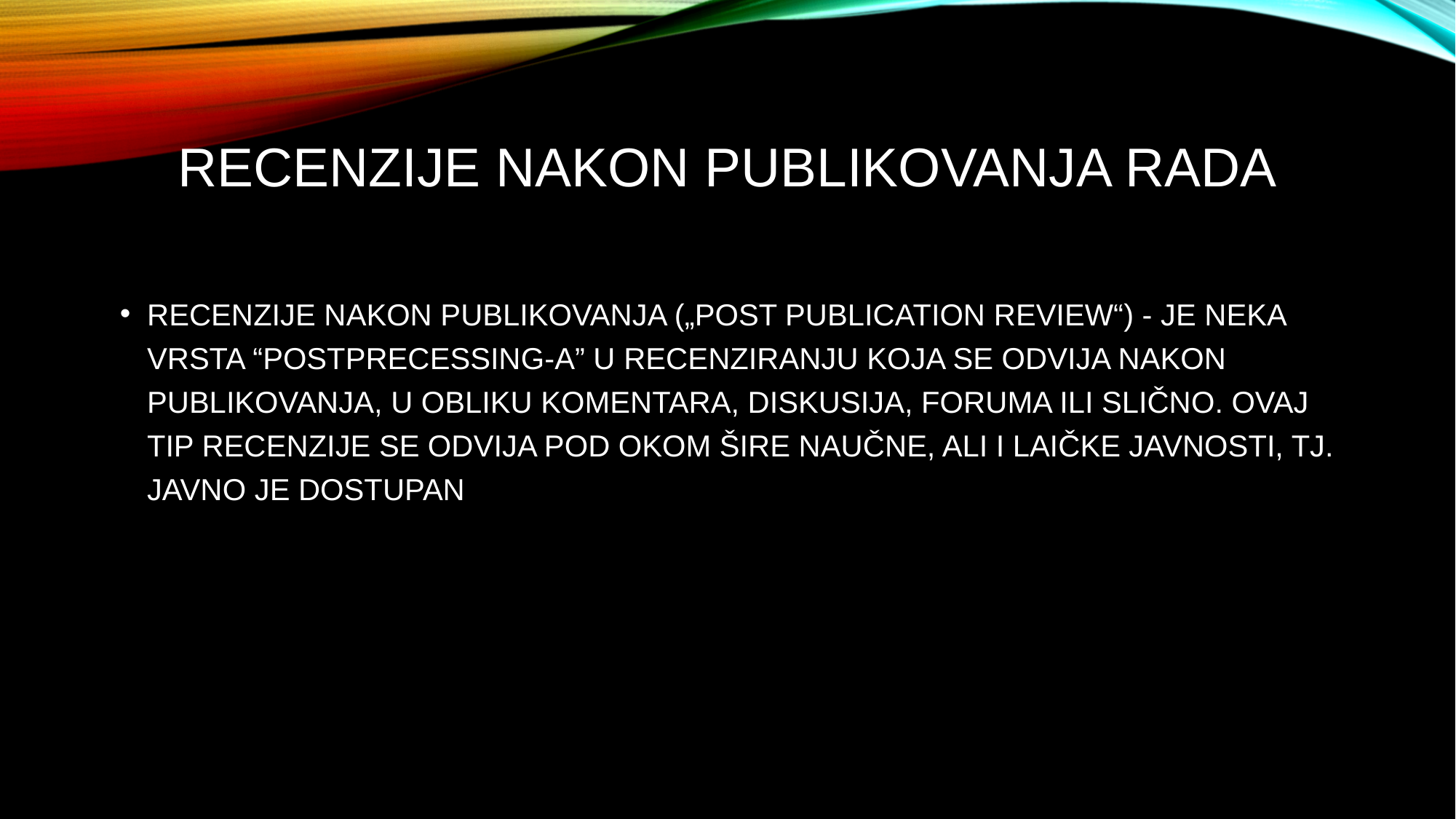

Recenzije nakon publikovanja rada
Recenzije nakon publikovanja („Post Publication Review“) - je neka vrsta “postprecessing-a” u recenziranju koja se odvija nakon publikovanja, u obliku komentara, diskusija, foruma ili slično. Ovaj tip recenzije se odvija pod okom šire naučne, ali I laičke javnosti, tj. Javno je dostupan